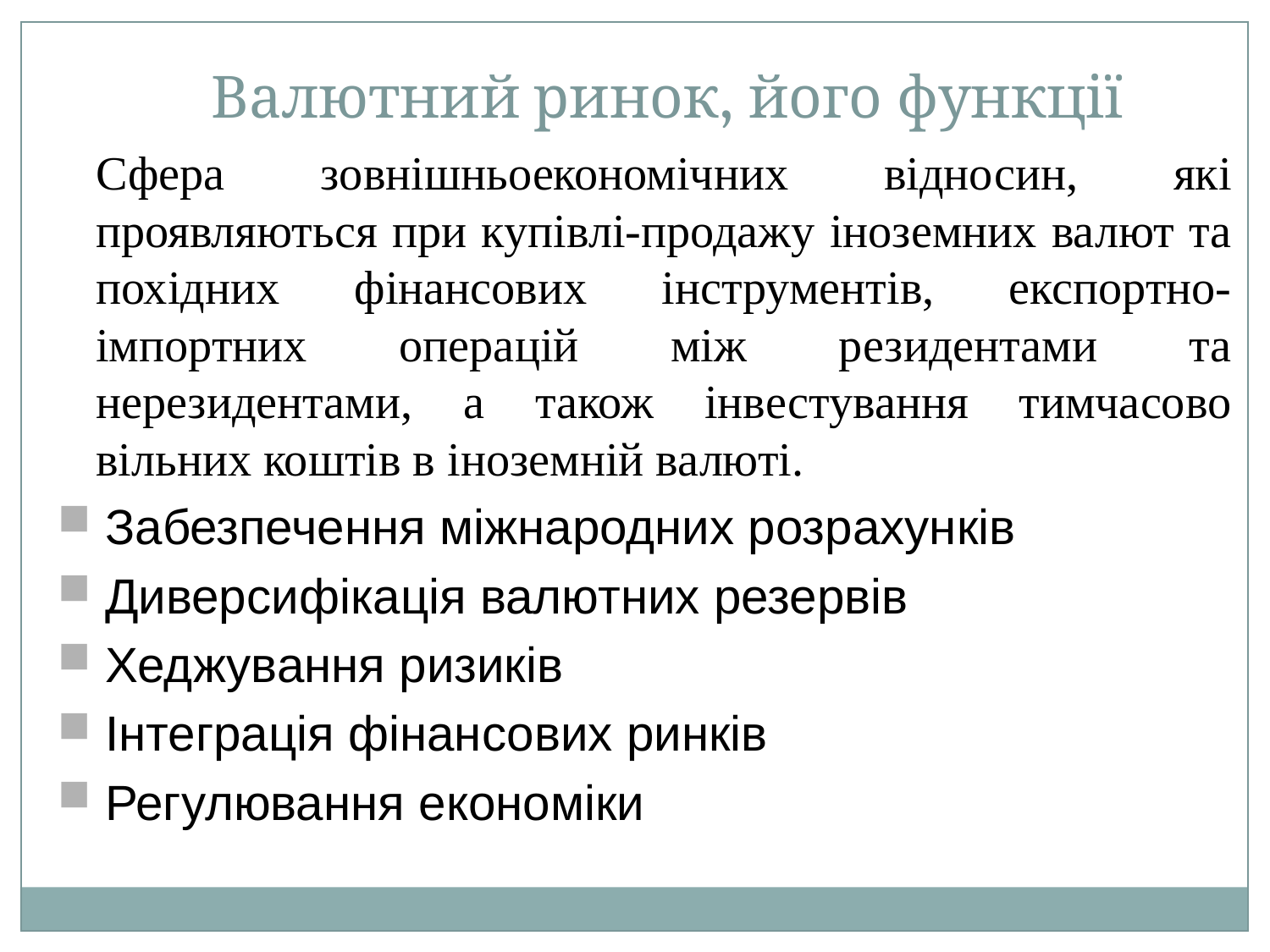

Валютний ринок, його функції
Сфера зовнішньоекономічних відносин, які проявляються при купівлі-продажу іноземних валют та похідних фінансових інструментів, експортно-імпортних операцій між резидентами та нерезидентами, а також інвестування тимчасово вільних коштів в іноземній валюті.
Забезпечення міжнародних розрахунків
Диверсифікація валютних резервів
Хеджування ризиків
Інтеграція фінансових ринків
Регулювання економіки